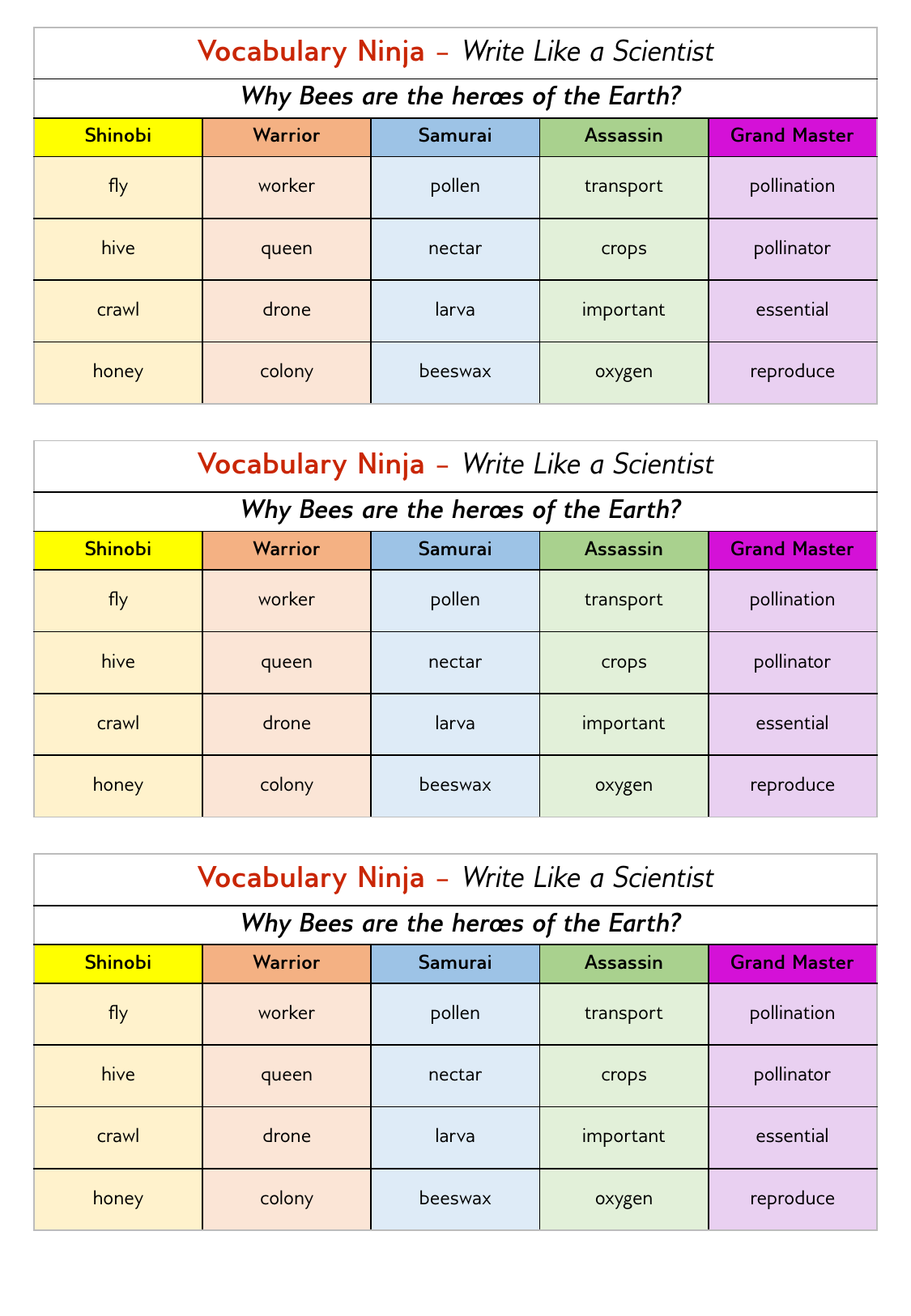

| Vocabulary Ninja – Write Like a Scientist |  |  |  |  |
| --- | --- | --- | --- | --- |
| Why Bees are the heroes of the Earth? |  |  |  |  |
| Shinobi | Warrior | Samurai | Assassin | Grand Master |
| fly | worker | pollen | transport | pollination |
| hive | queen | nectar | crops | pollinator |
| crawl | drone | larva | important | essential |
| honey | colony | beeswax | oxygen | reproduce |
| Vocabulary Ninja – Write Like a Scientist |  |  |  |  |
| --- | --- | --- | --- | --- |
| Why Bees are the heroes of the Earth? |  |  |  |  |
| Shinobi | Warrior | Samurai | Assassin | Grand Master |
| fly | worker | pollen | transport | pollination |
| hive | queen | nectar | crops | pollinator |
| crawl | drone | larva | important | essential |
| honey | colony | beeswax | oxygen | reproduce |
| Vocabulary Ninja – Write Like a Scientist |  |  |  |  |
| --- | --- | --- | --- | --- |
| Why Bees are the heroes of the Earth? |  |  |  |  |
| Shinobi | Warrior | Samurai | Assassin | Grand Master |
| fly | worker | pollen | transport | pollination |
| hive | queen | nectar | crops | pollinator |
| crawl | drone | larva | important | essential |
| honey | colony | beeswax | oxygen | reproduce |